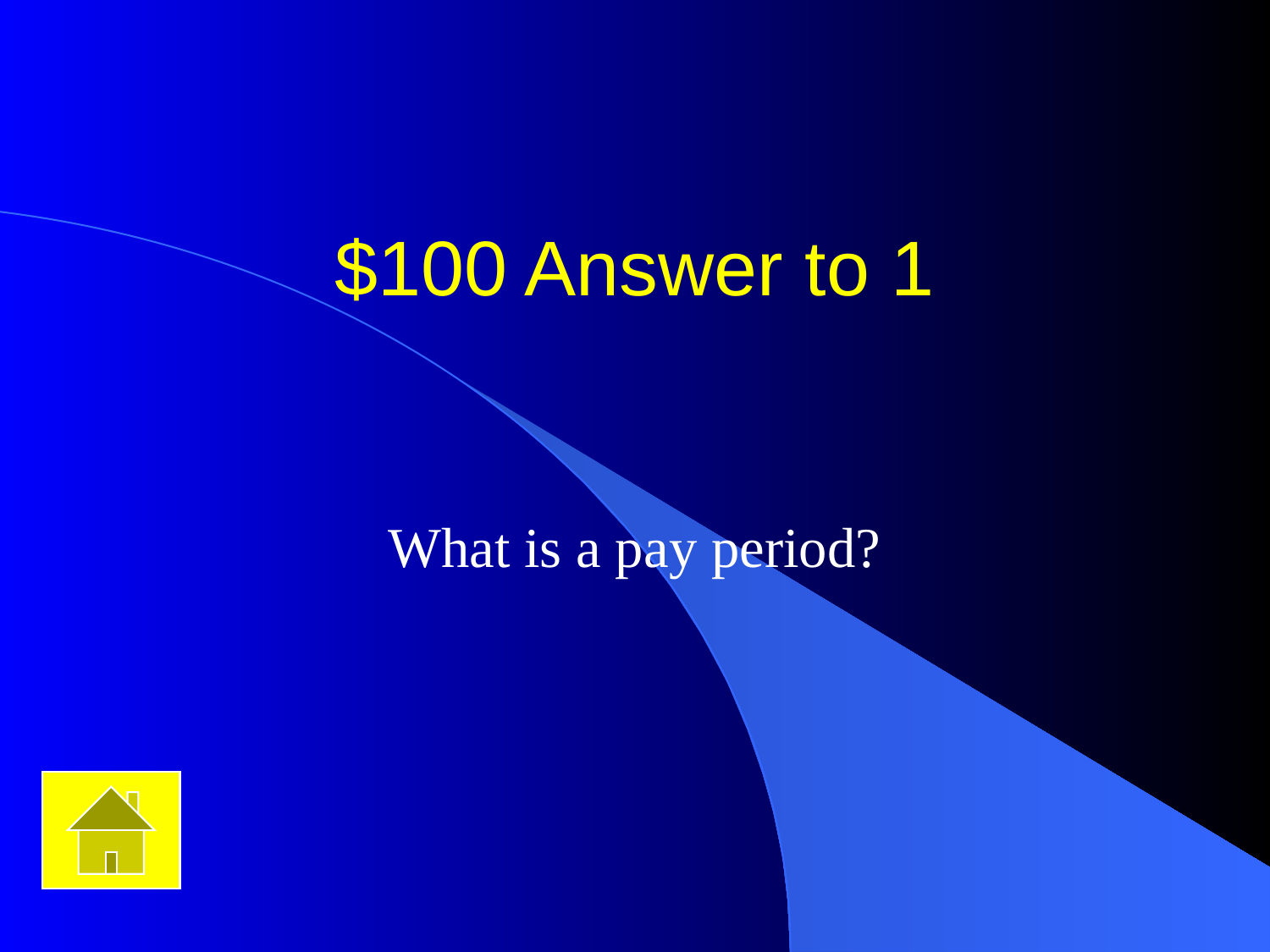

# $100 Answer to 1
What is a pay period?